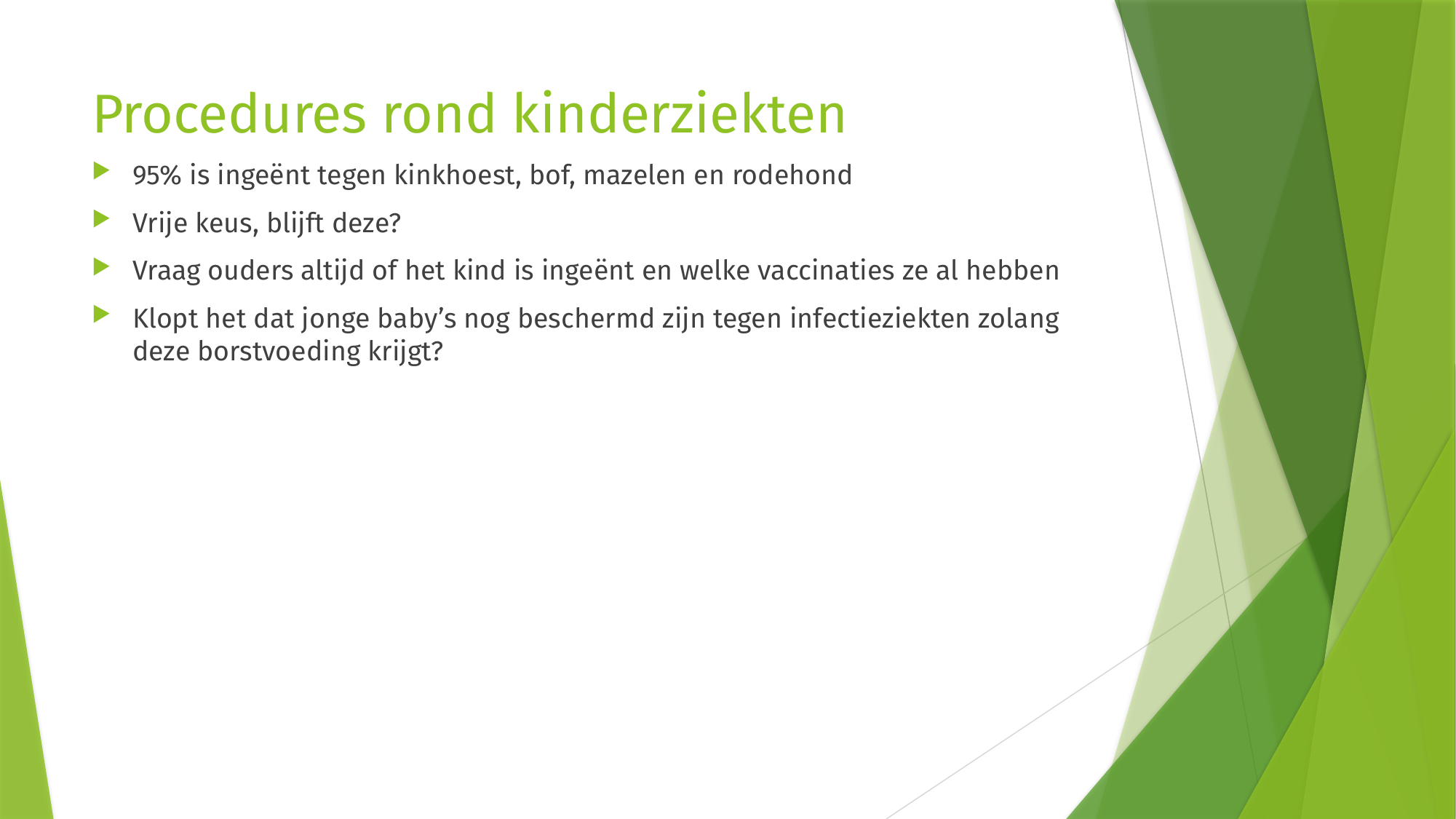

# Procedures rond kinderziekten
95% is ingeënt tegen kinkhoest, bof, mazelen en rodehond
Vrije keus, blijft deze?
Vraag ouders altijd of het kind is ingeënt en welke vaccinaties ze al hebben
Klopt het dat jonge baby’s nog beschermd zijn tegen infectieziekten zolang deze borstvoeding krijgt?